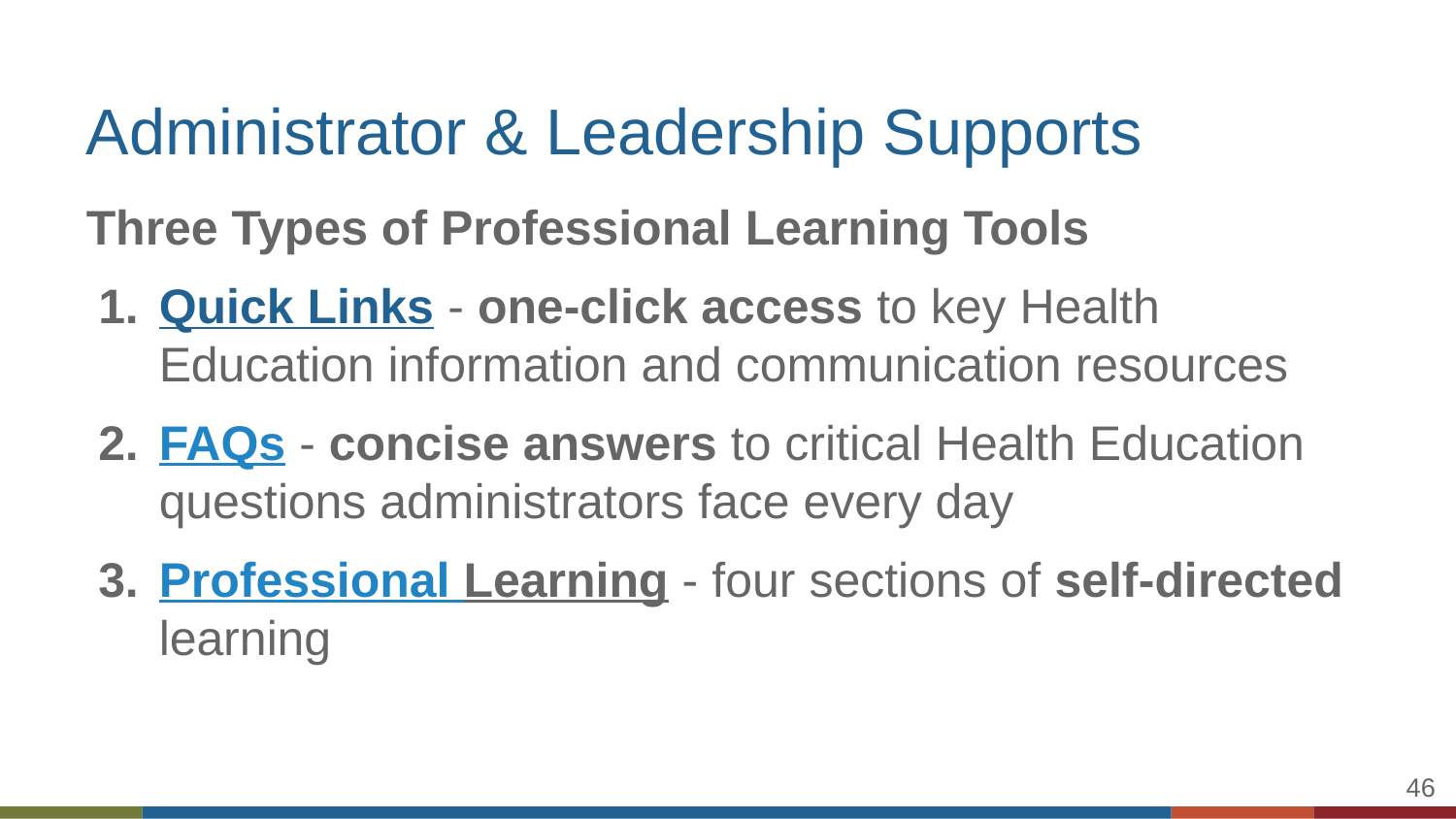

# Administrator & Leadership Supports
Three Types of Professional Learning Tools
Quick Links - one-click access to key Health Education information and communication resources
FAQs - concise answers to critical Health Education questions administrators face every day
Professional Learning - four sections of self-directed learning

46